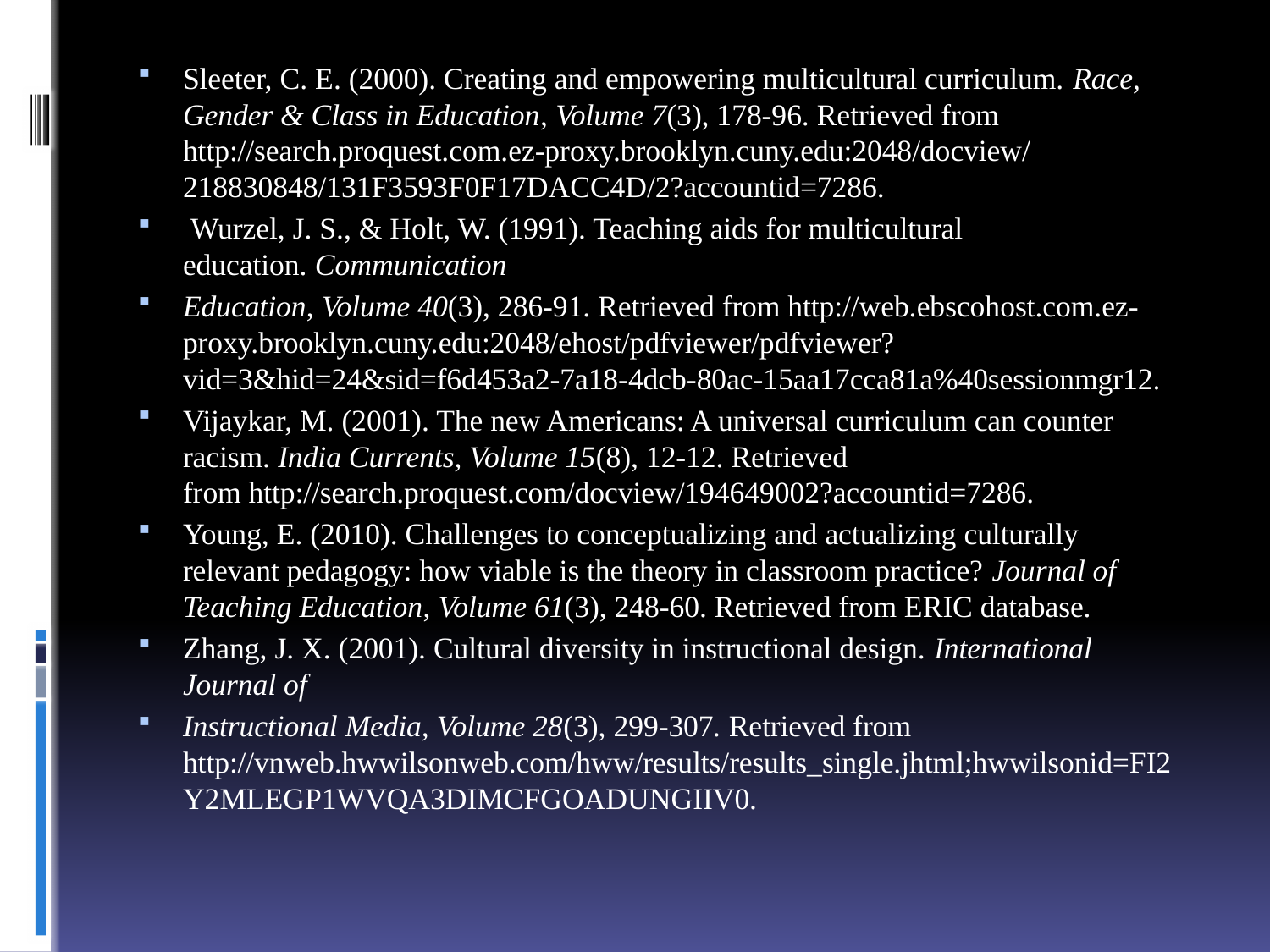

Sleeter, C. E. (2000). Creating and empowering multicultural curriculum. Race, Gender & Class in Education, Volume 7(3), 178-96. Retrieved from http://search.proquest.com.ez-proxy.brooklyn.cuny.edu:2048/docview/218830848/131F3593F0F17DACC4D/2?accountid=7286.
 Wurzel, J. S., & Holt, W. (1991). Teaching aids for multicultural education. Communication
Education, Volume 40(3), 286-91. Retrieved from http://web.ebscohost.com.ez-proxy.brooklyn.cuny.edu:2048/ehost/pdfviewer/pdfviewer?vid=3&hid=24&sid=f6d453a2-7a18-4dcb-80ac-15aa17cca81a%40sessionmgr12.
Vijaykar, M. (2001). The new Americans: A universal curriculum can counter racism. India Currents, Volume 15(8), 12-12. Retrieved from http://search.proquest.com/docview/194649002?accountid=7286.
Young, E. (2010). Challenges to conceptualizing and actualizing culturally relevant pedagogy: how viable is the theory in classroom practice? Journal of Teaching Education, Volume 61(3), 248-60. Retrieved from ERIC database.
Zhang, J. X. (2001). Cultural diversity in instructional design. International Journal of
Instructional Media, Volume 28(3), 299-307. Retrieved from              http://vnweb.hwwilsonweb.com/hww/results/results_single.jhtml;hwwilsonid=FI2Y2MLEGP1WVQA3DIMCFGOADUNGIIV0.